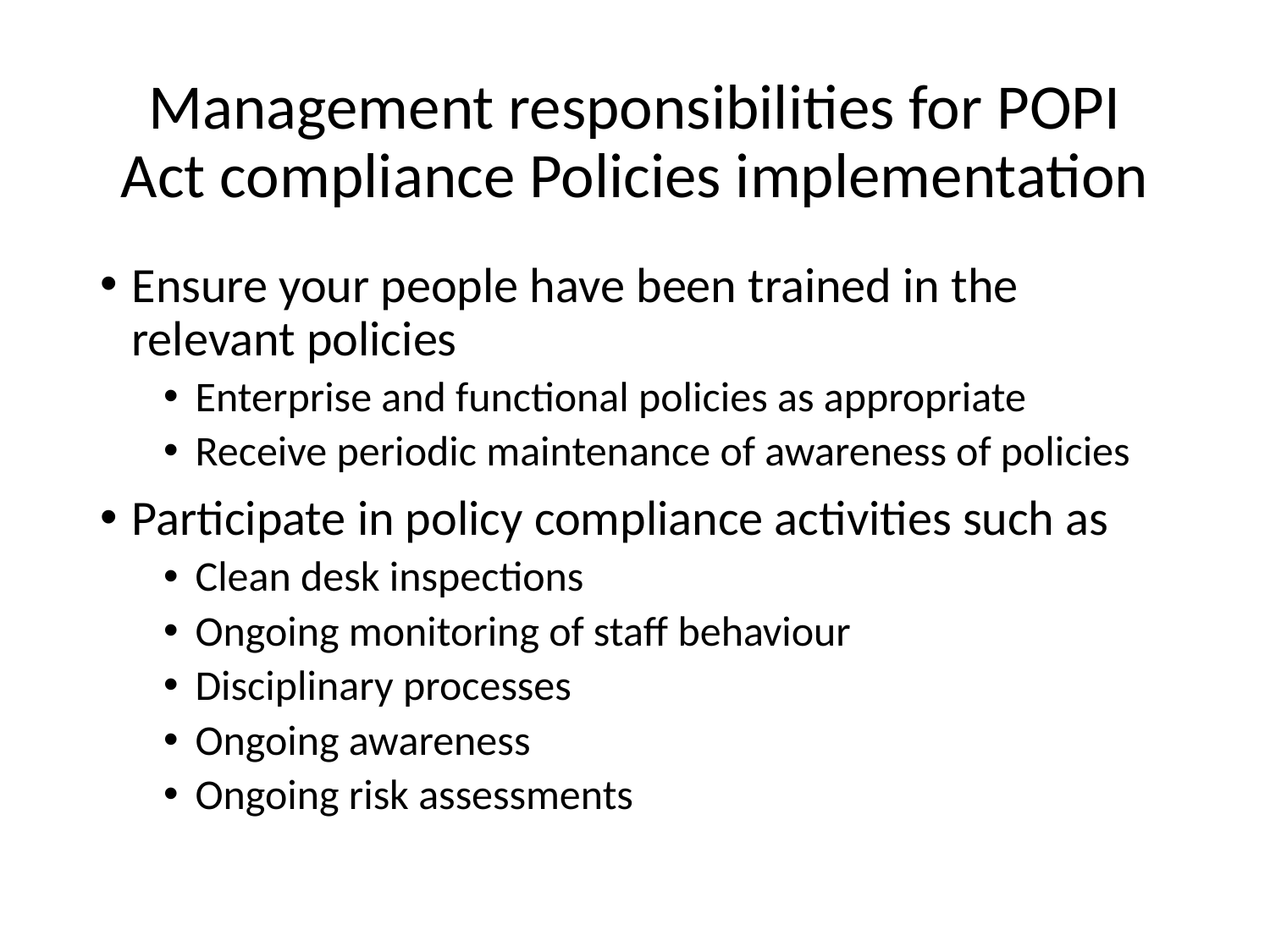

# Management responsibilities for POPI Act compliance Policies implementation
Ensure your people have been trained in the relevant policies
Enterprise and functional policies as appropriate
Receive periodic maintenance of awareness of policies
Participate in policy compliance activities such as
Clean desk inspections
Ongoing monitoring of staff behaviour
Disciplinary processes
Ongoing awareness
Ongoing risk assessments